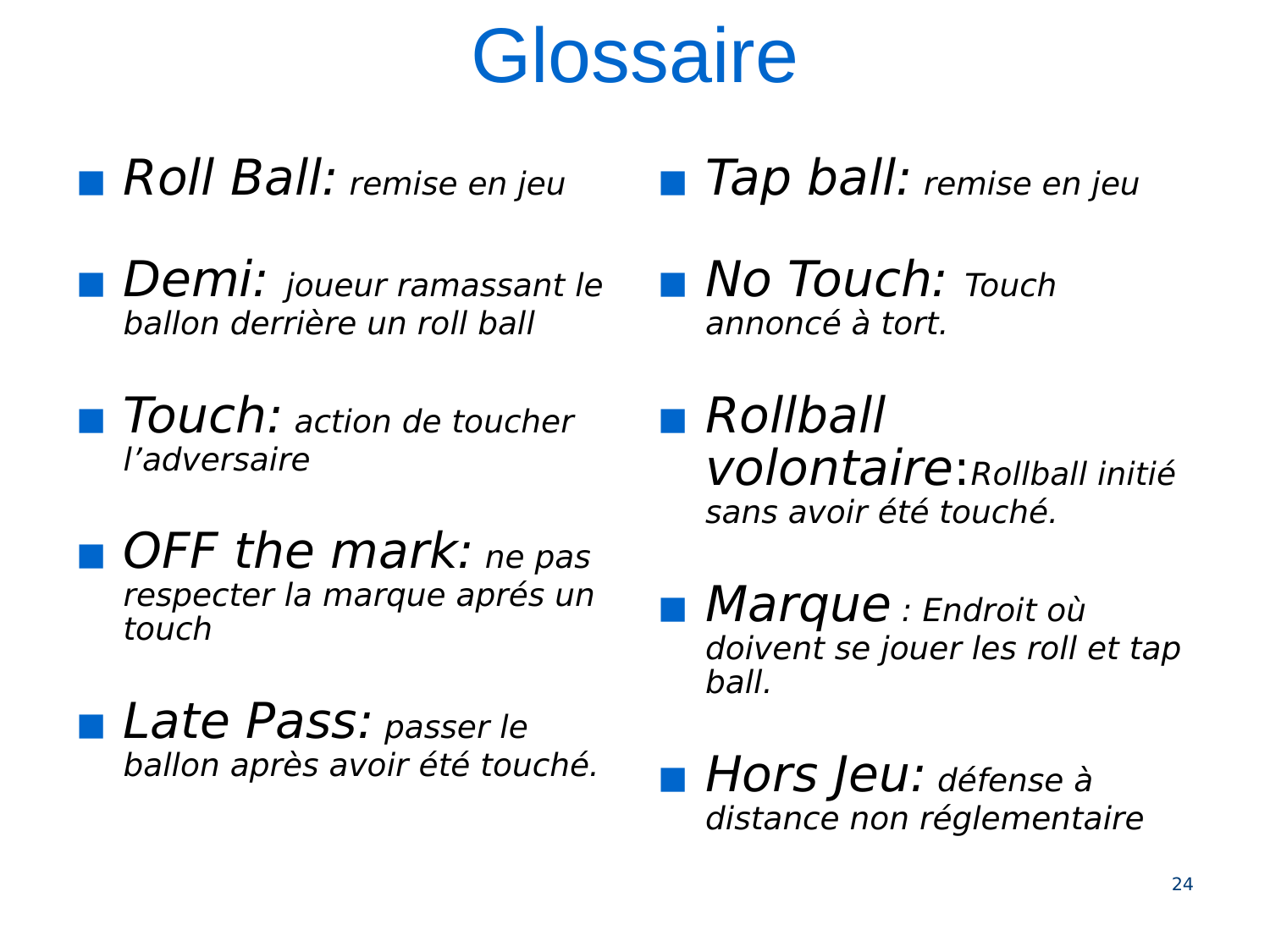

Glossaire
Roll Ball: remise en jeu

Demi: joueur ramassant le ballon derrière un roll ball

Touch: action de toucher l’adversaire

OFF the mark: ne pas respecter la marque aprés un touch

Late Pass: passer le ballon après avoir été touché.

Tap ball: remise en jeu

No Touch: Touch annoncé à tort.

Rollball volontaire:Rollball initié sans avoir été touché.

Marque : Endroit où doivent se jouer les roll et tap ball.

Hors Jeu: défense à distance non réglementaire

24